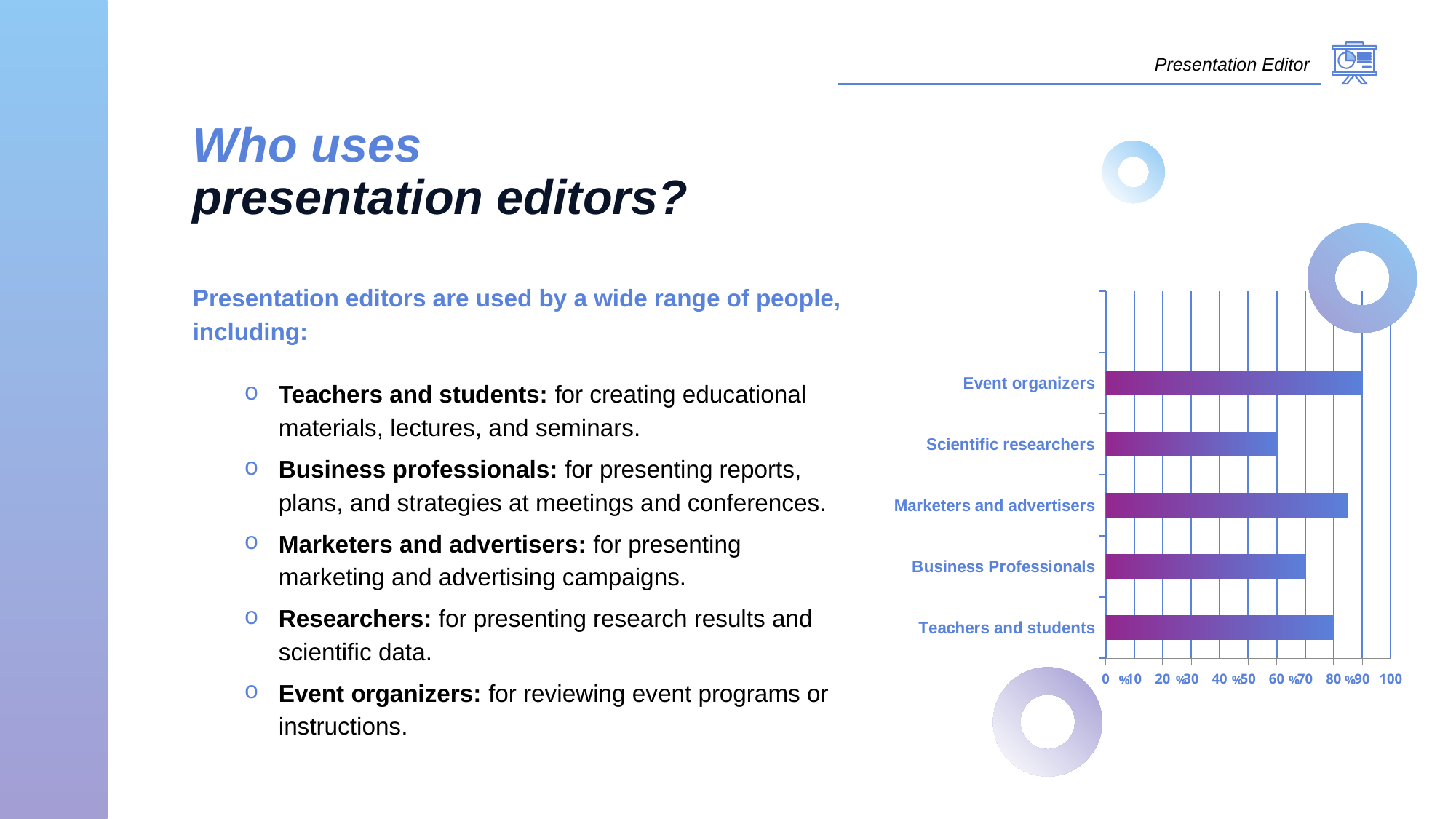

# Who uses presentation editors?

### Chart

| Category |  |  |  |
|---|---|---|---|
| Teachers and students | 80.0 | None | None |
| Business Professionals | 70.0 | None | None |
| Marketers and advertisers | 85.0 | None | None |
| Scientific researchers | 60.0 | None | None |
| Event organizers | 90.0 | None | None |
|  | None | None | None |
Presentation editors are used by a wide range of people, including:
Teachers and students: for creating educational materials, lectures, and seminars.
Business professionals: for presenting reports, plans, and strategies at meetings and conferences.
Marketers and advertisers: for presenting marketing and advertising campaigns.
Researchers: for presenting research results and scientific data.
Event organizers: for reviewing event programs or instructions.
%
%
%
%
%

4